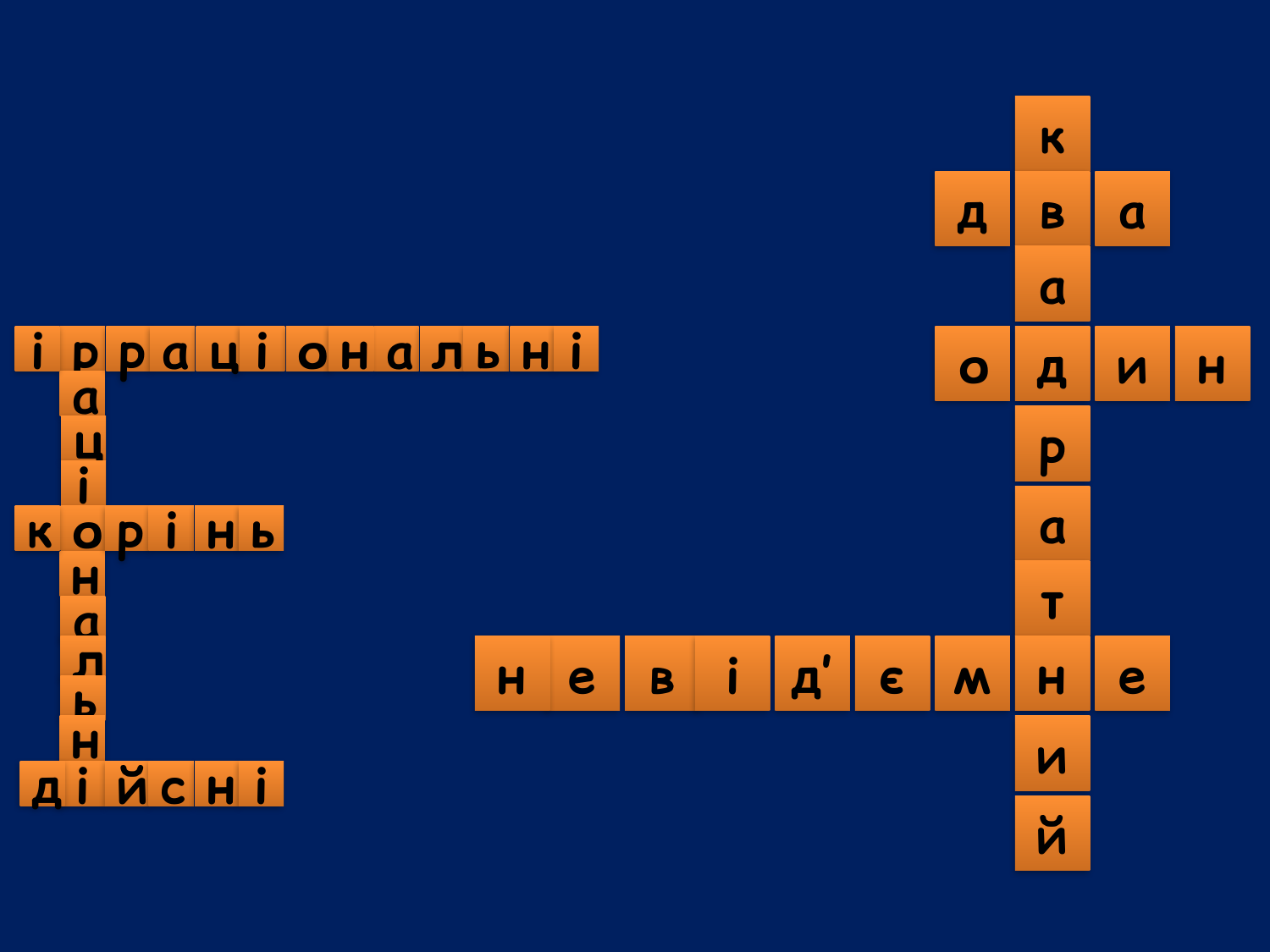

к
д
в
а
а
ь
і
о
д
и
н
а
і
н
а
н
і
р
ц
о
л
р
а
р
ц
і
а
і
ь
н
к
о
р
н
т
а
н
е
в
і
д’
є
м
н
е
л
ь
и
н
д
і
с
і
н
й
й